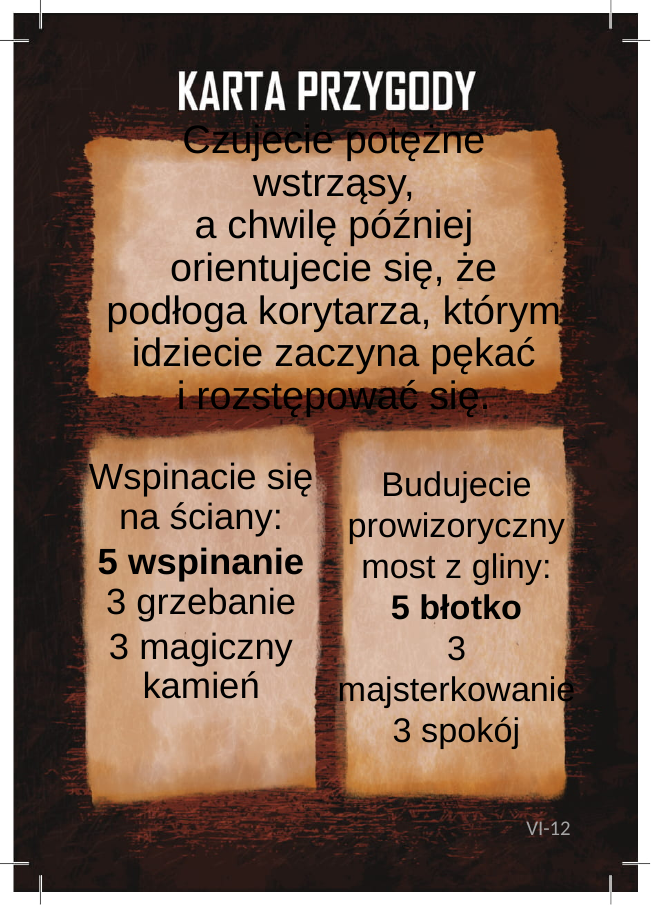

# Czujecie potężne wstrząsy, a chwilę później orientujecie się, że podłoga korytarza, którym idziecie zaczyna pękać i rozstępować się.
Budujecie prowizoryczny most z gliny:
5 błotko
3 majsterkowanie
3 spokój
Wspinacie się na ściany:
5 wspinanie
3 grzebanie
3 magiczny kamień
VI-12